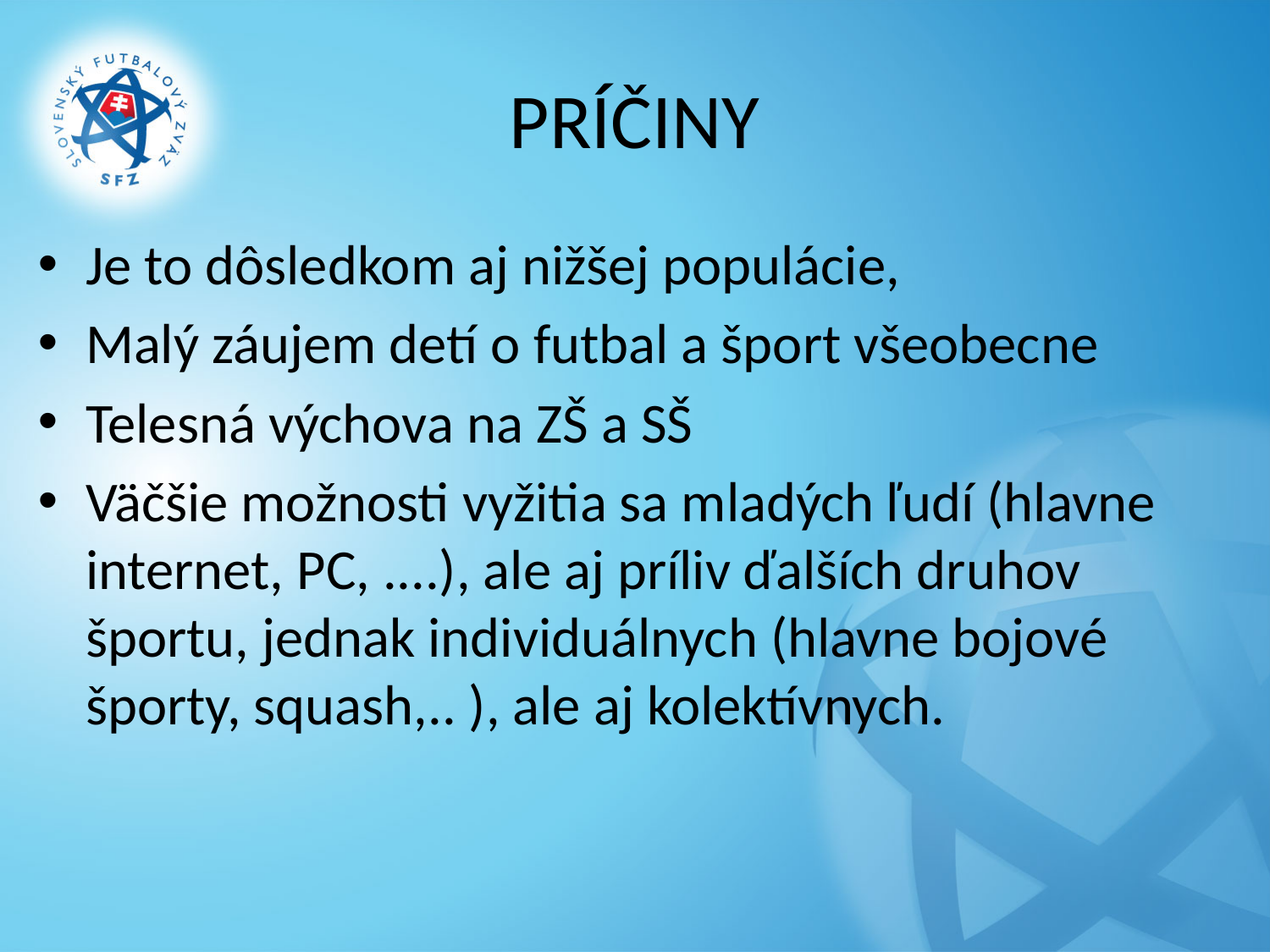

# PRÍČINY
Je to dôsledkom aj nižšej populácie,
Malý záujem detí o futbal a šport všeobecne
Telesná výchova na ZŠ a SŠ
Väčšie možnosti vyžitia sa mladých ľudí (hlavne internet, PC, ....), ale aj príliv ďalších druhov športu, jednak individuálnych (hlavne bojové športy, squash,.. ), ale aj kolektívnych.